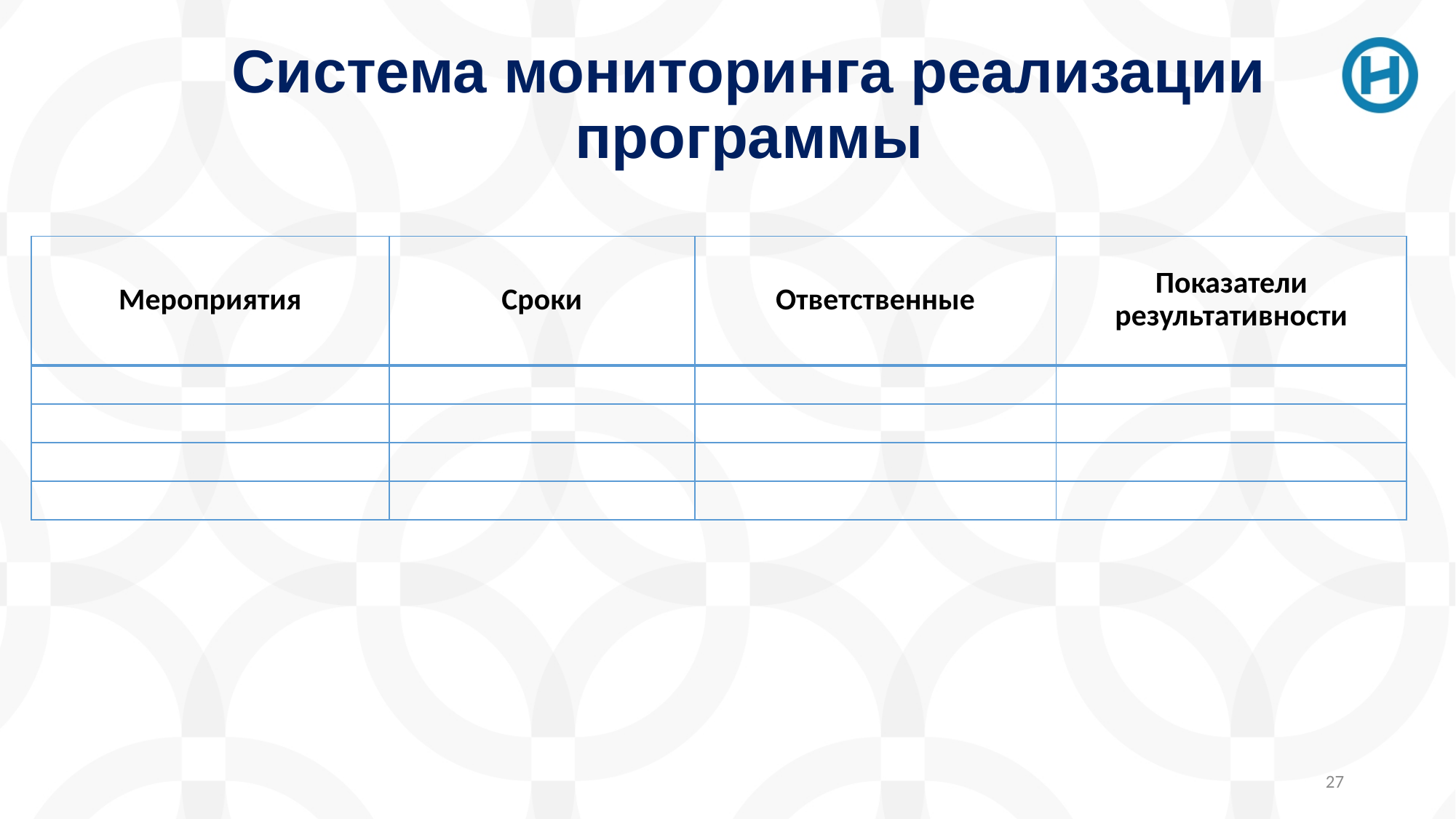

# Система мониторинга реализации программы
| Мероприятия | Сроки | Ответственные | Показатели результативности |
| --- | --- | --- | --- |
|  |  |  |  |
|  |  |  |  |
|  |  |  |  |
|  |  |  |  |
27